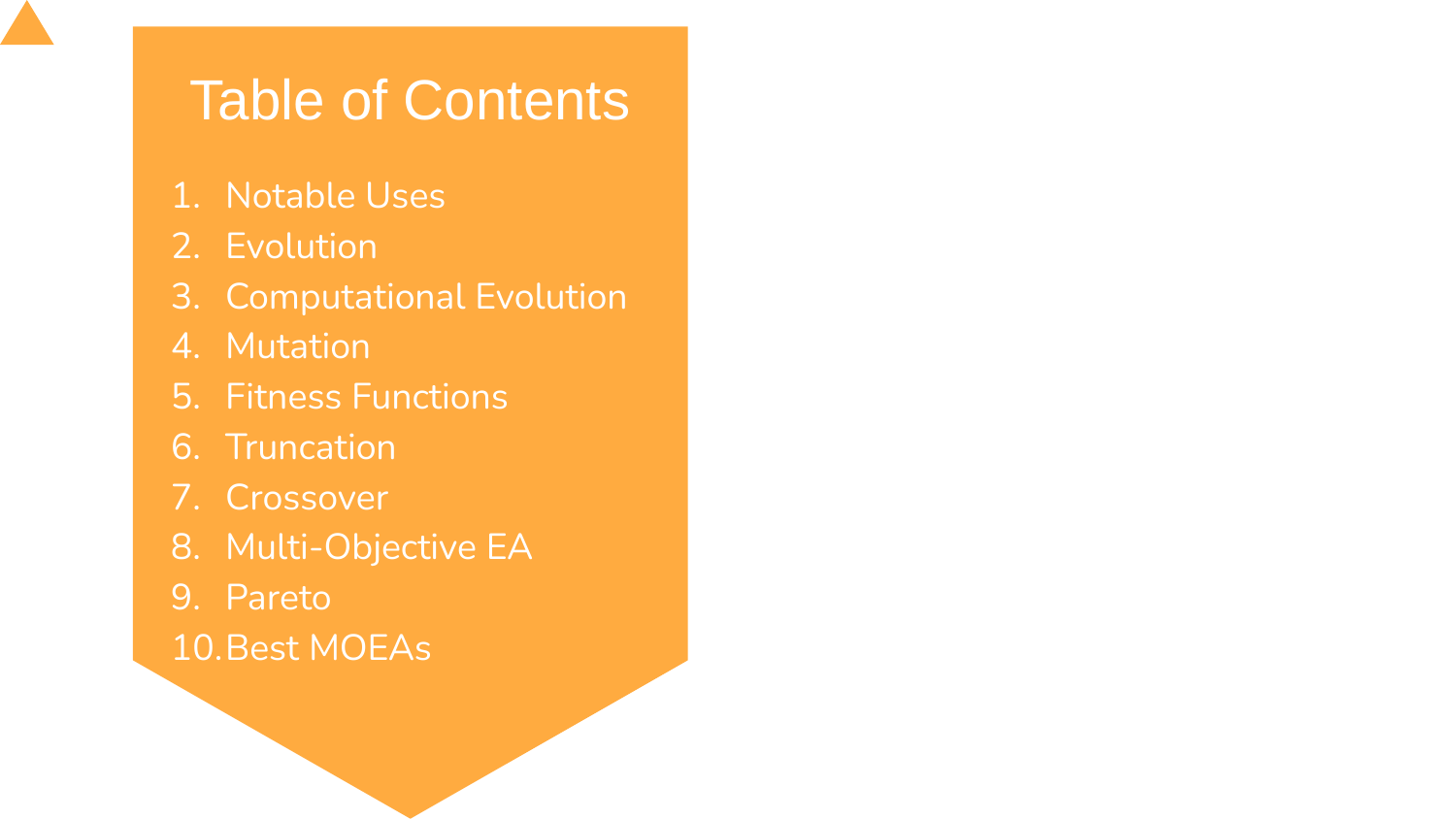

# Table of Contents
Notable Uses
Evolution
Computational Evolution
Mutation
Fitness Functions
Truncation
Crossover
Multi-Objective EA
Pareto
Best MOEAs